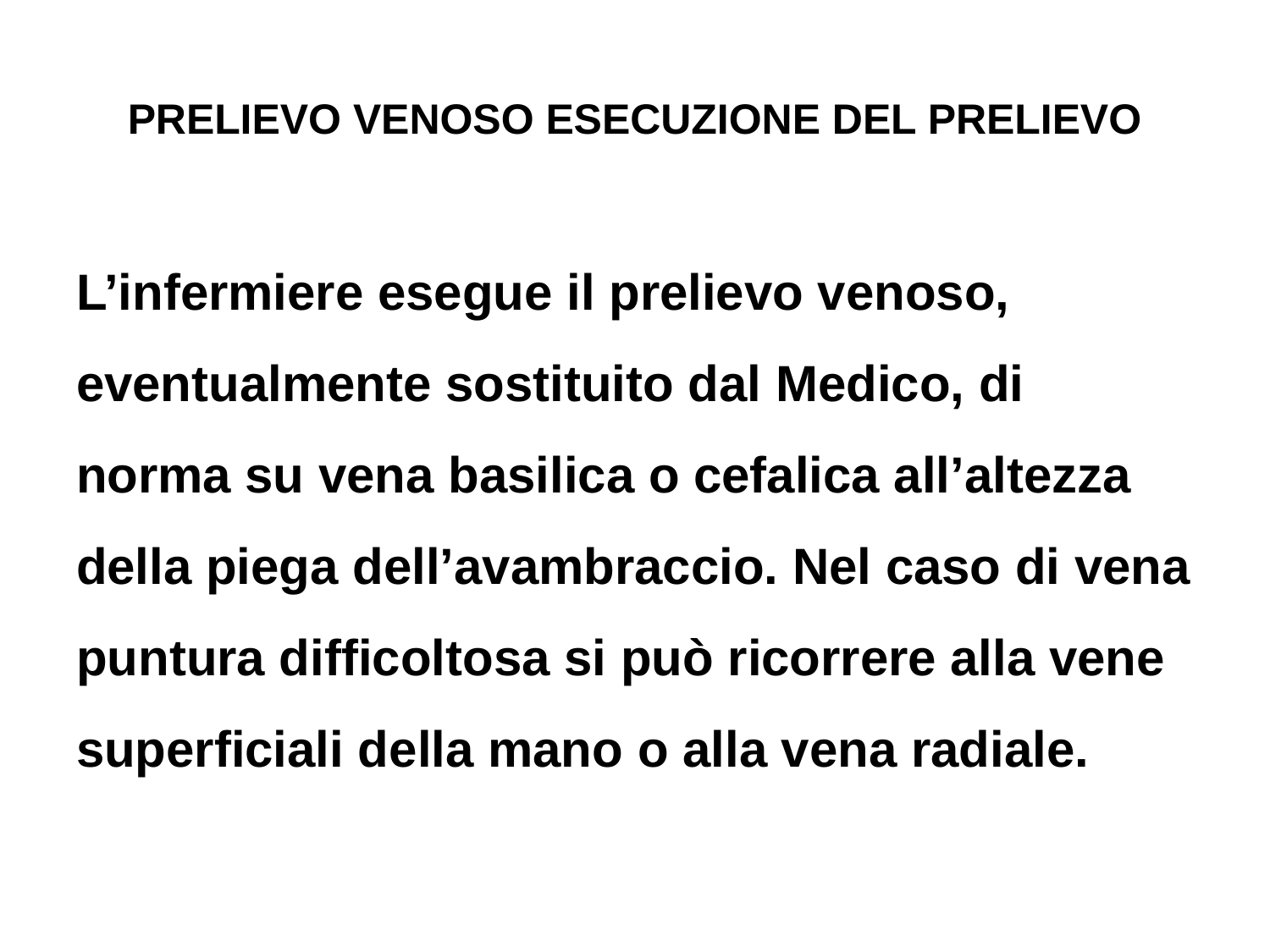

# PRELIEVO VENOSO ESECUZIONE DEL PRELIEVO
L’infermiere esegue il prelievo venoso, eventualmente sostituito dal Medico, di norma su vena basilica o cefalica all’altezza della piega dell’avambraccio. Nel caso di vena puntura difficoltosa si può ricorrere alla vene superficiali della mano o alla vena radiale.